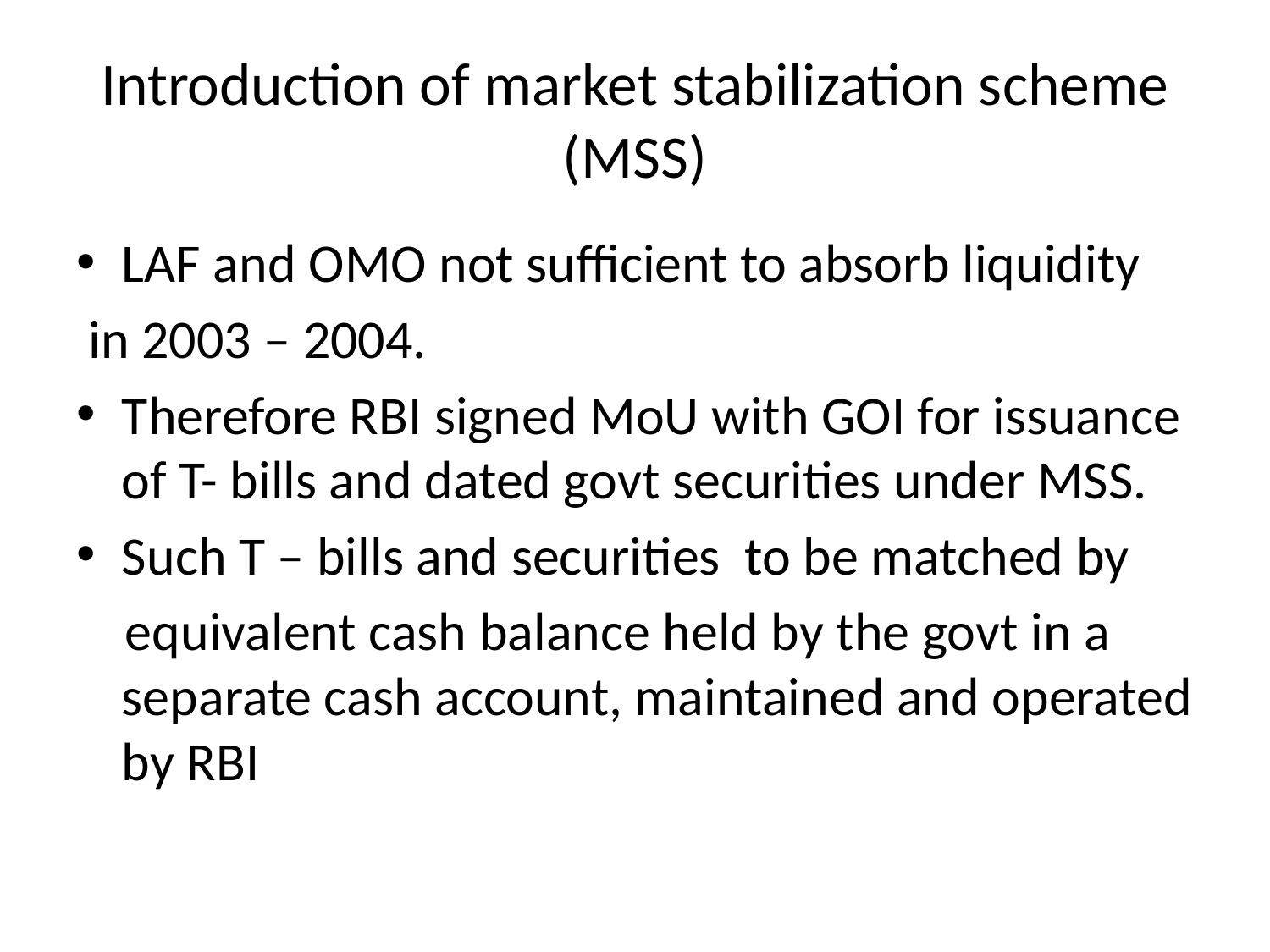

# Introduction of market stabilization scheme (MSS)
LAF and OMO not sufficient to absorb liquidity
 in 2003 – 2004.
Therefore RBI signed MoU with GOI for issuance of T- bills and dated govt securities under MSS.
Such T – bills and securities  to be matched by
    equivalent cash balance held by the govt in a separate cash account, maintained and operated by RBI